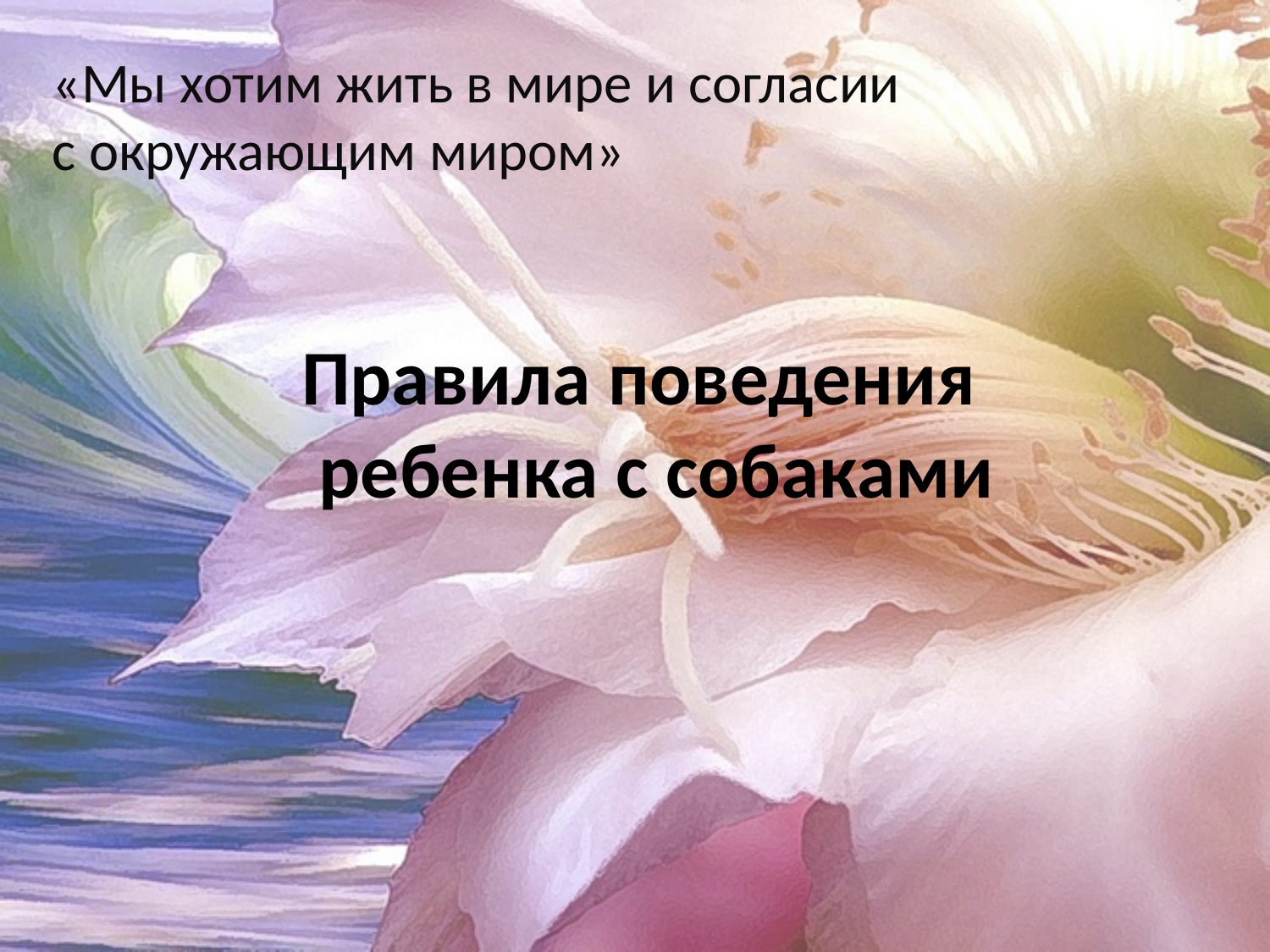

«Мы хотим жить в мире и согласии с окружающим миром»
# Правила поведения ребенка с собаками